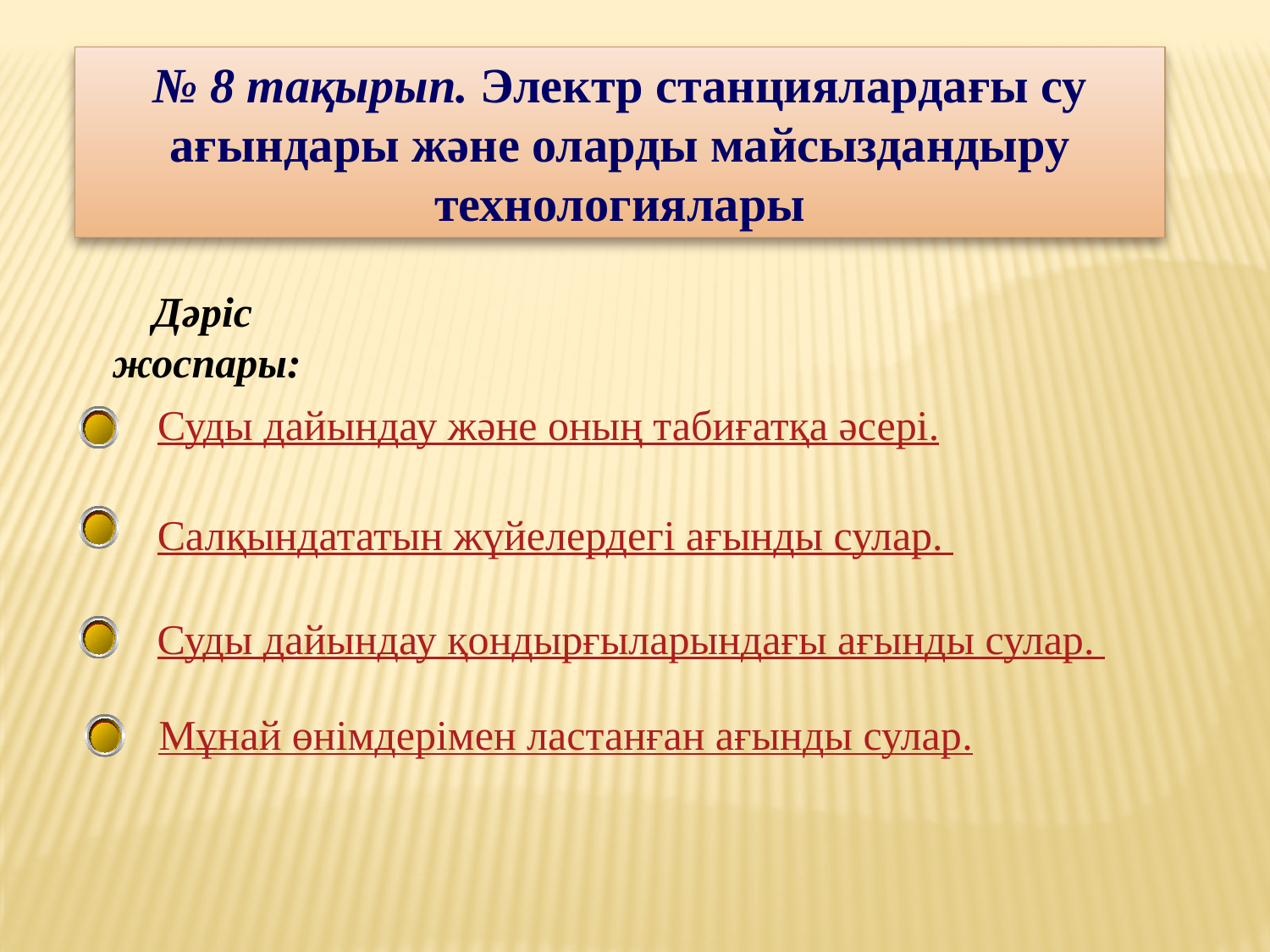

№ 8 тақырып. Электр станциялардағы су ағындары және оларды майсыздандыру технологиялары
Дәріс жоспары:
Суды дайындау және оның табиғатқа әсері.

Салқындататын жүйелердегі ағынды сулар.

Суды дайындау қондырғыларындағы ағынды сулар.

Мұнай өнімдерімен ластанған ағынды сулар.